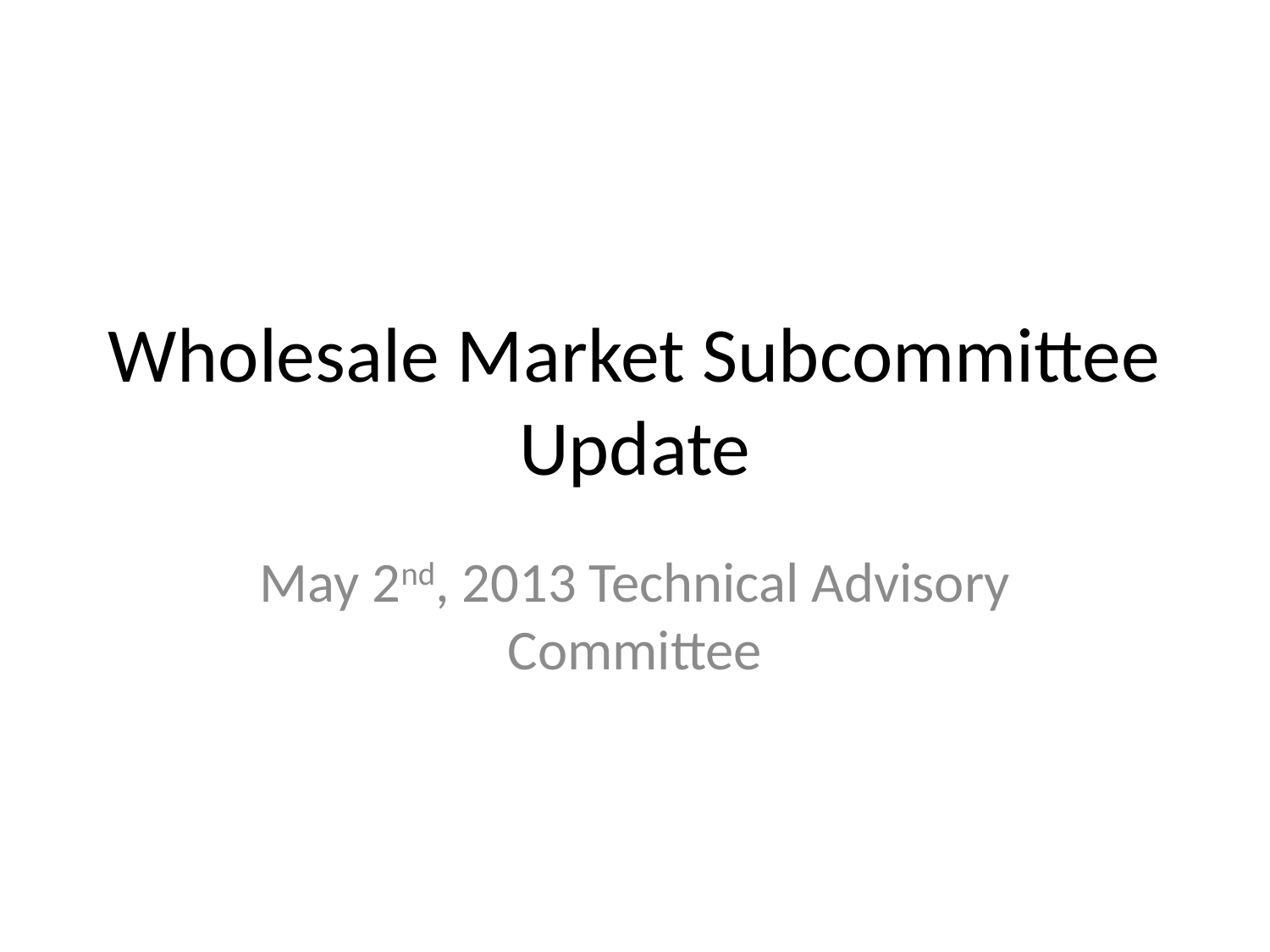

# Wholesale Market Subcommittee Update
May 2nd, 2013 Technical Advisory Committee